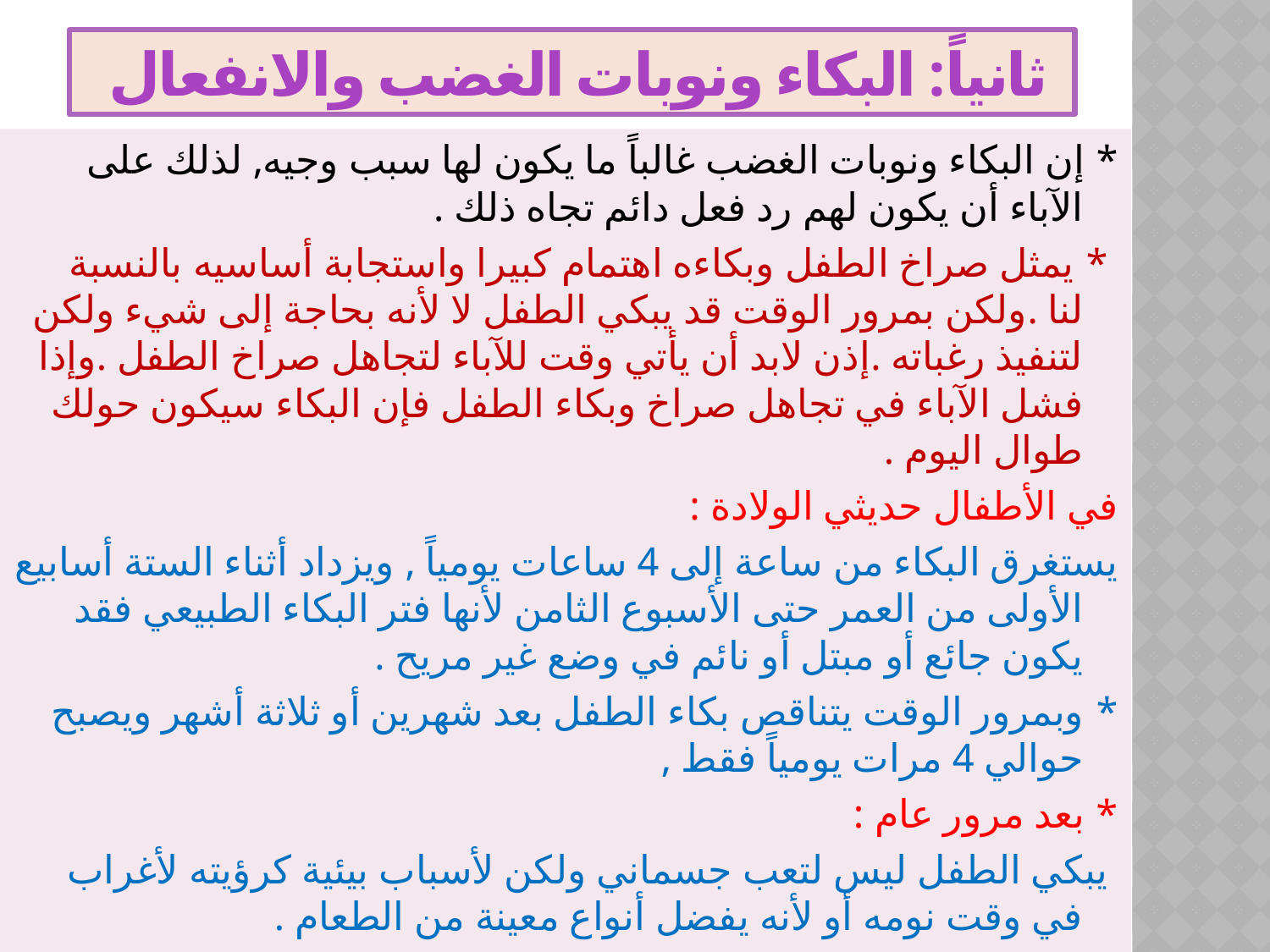

# ثانياً: البكاء ونوبات الغضب والانفعال
* إن البكاء ونوبات الغضب غالباً ما يكون لها سبب وجيه, لذلك على الآباء أن يكون لهم رد فعل دائم تجاه ذلك .
 * يمثل صراخ الطفل وبكاءه اهتمام كبيرا واستجابة أساسيه بالنسبة لنا .ولكن بمرور الوقت قد يبكي الطفل لا لأنه بحاجة إلى شيء ولكن لتنفيذ رغباته .إذن لابد أن يأتي وقت للآباء لتجاهل صراخ الطفل .وإذا فشل الآباء في تجاهل صراخ وبكاء الطفل فإن البكاء سيكون حولك طوال اليوم .
في الأطفال حديثي الولادة :
يستغرق البكاء من ساعة إلى 4 ساعات يومياً , ويزداد أثناء الستة أسابيع الأولى من العمر حتى الأسبوع الثامن لأنها فتر البكاء الطبيعي فقد يكون جائع أو مبتل أو نائم في وضع غير مريح .
* وبمرور الوقت يتناقص بكاء الطفل بعد شهرين أو ثلاثة أشهر ويصبح حوالي 4 مرات يومياً فقط ,
* بعد مرور عام :
 يبكي الطفل ليس لتعب جسماني ولكن لأسباب بيئية كرؤيته لأغراب في وقت نومه أو لأنه يفضل أنواع معينة من الطعام .